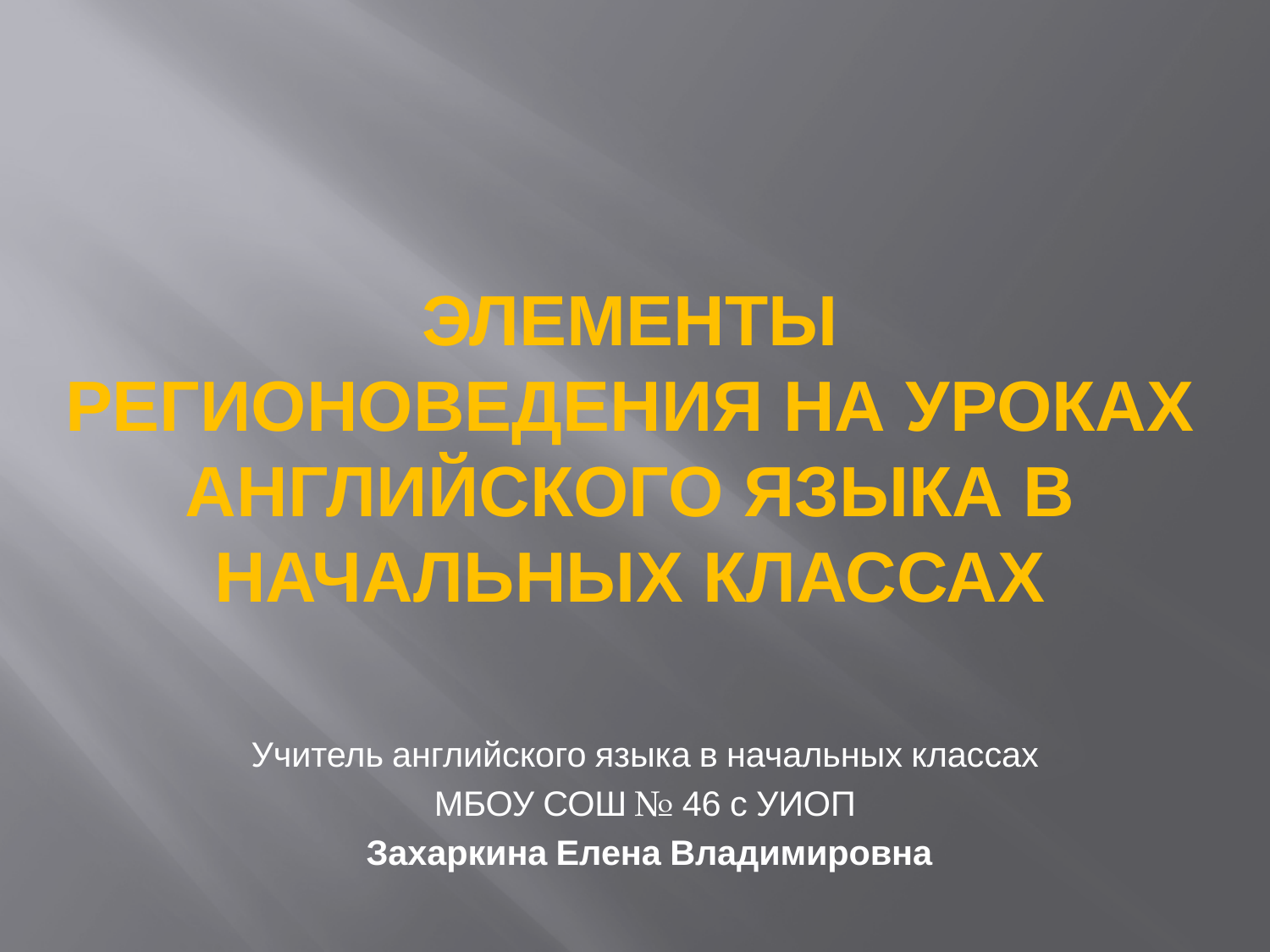

# ЭЛЕМЕНТЫ РЕГИОНОВЕДЕНИЯ НА УРОКАХ АНГЛИЙСКОГО ЯЗЫКА В НАЧАЛЬНЫХ КЛАССАХ
Учитель английского языка в начальных классах
МБОУ СОШ № 46 с УИОП
Захаркина Елена Владимировна